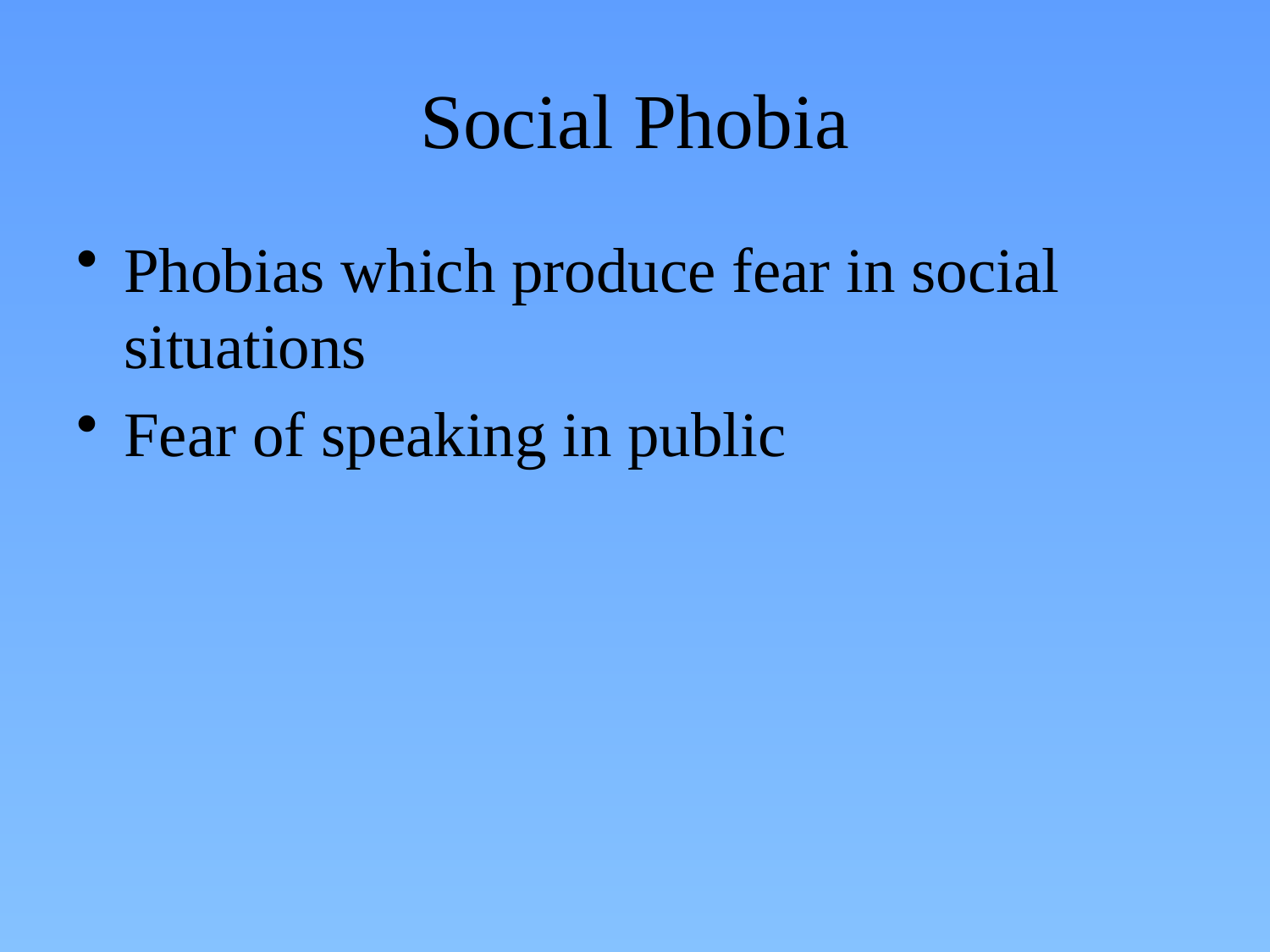

# Social Phobia
Phobias which produce fear in social situations
Fear of speaking in public